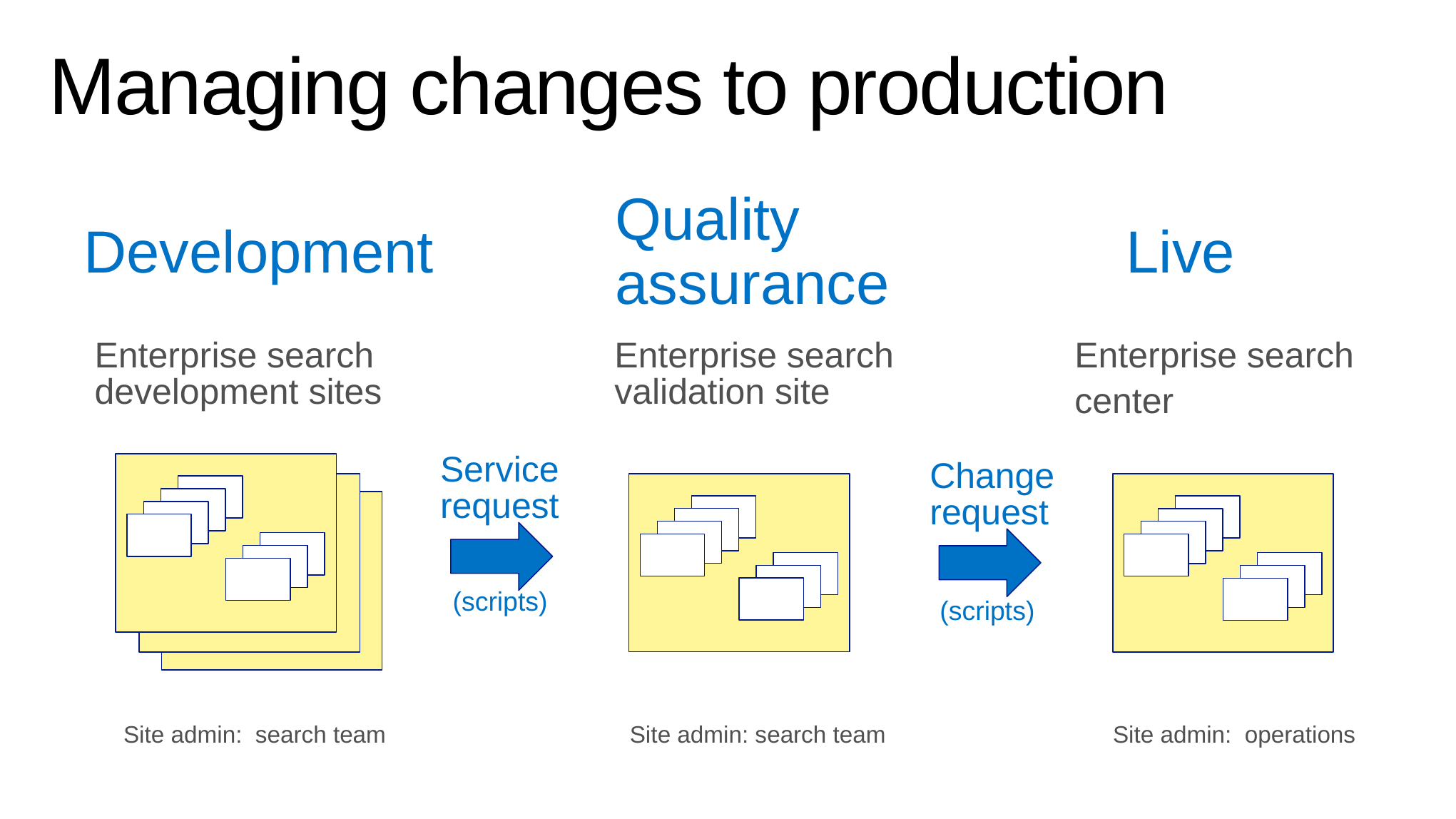

# Managing changes to production
Quality assurance
Development
Live
Enterprise search
development sites
Enterprise search
validation site
Enterprise search
center
Service
request

Change
request

(scripts)
(scripts)
Site admin:  search team
Site admin: search team
Site admin:  operations